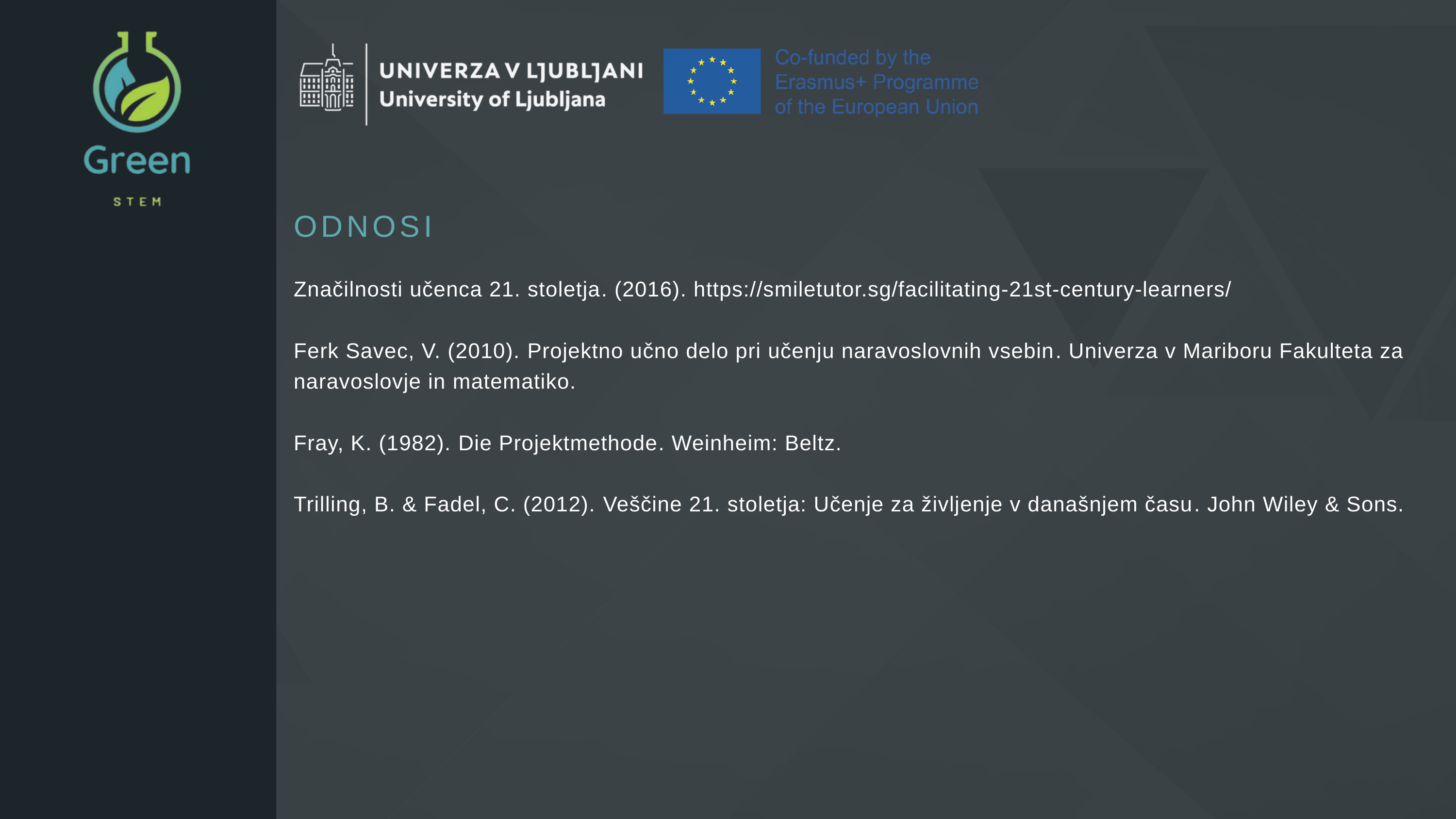

ODNOSI
Značilnosti učenca 21. stoletja. (2016). https://smiletutor.sg/facilitating-21st-century-learners/

Ferk Savec, V. (2010). Projektno učno delo pri učenju naravoslovnih vsebin. Univerza v Mariboru Fakulteta za naravoslovje in matematiko.

Fray, K. (1982). Die Projektmethode. Weinheim: Beltz.

Trilling, B. & Fadel, C. (2012). Veščine 21. stoletja: Učenje za življenje v današnjem času. John Wiley & Sons.